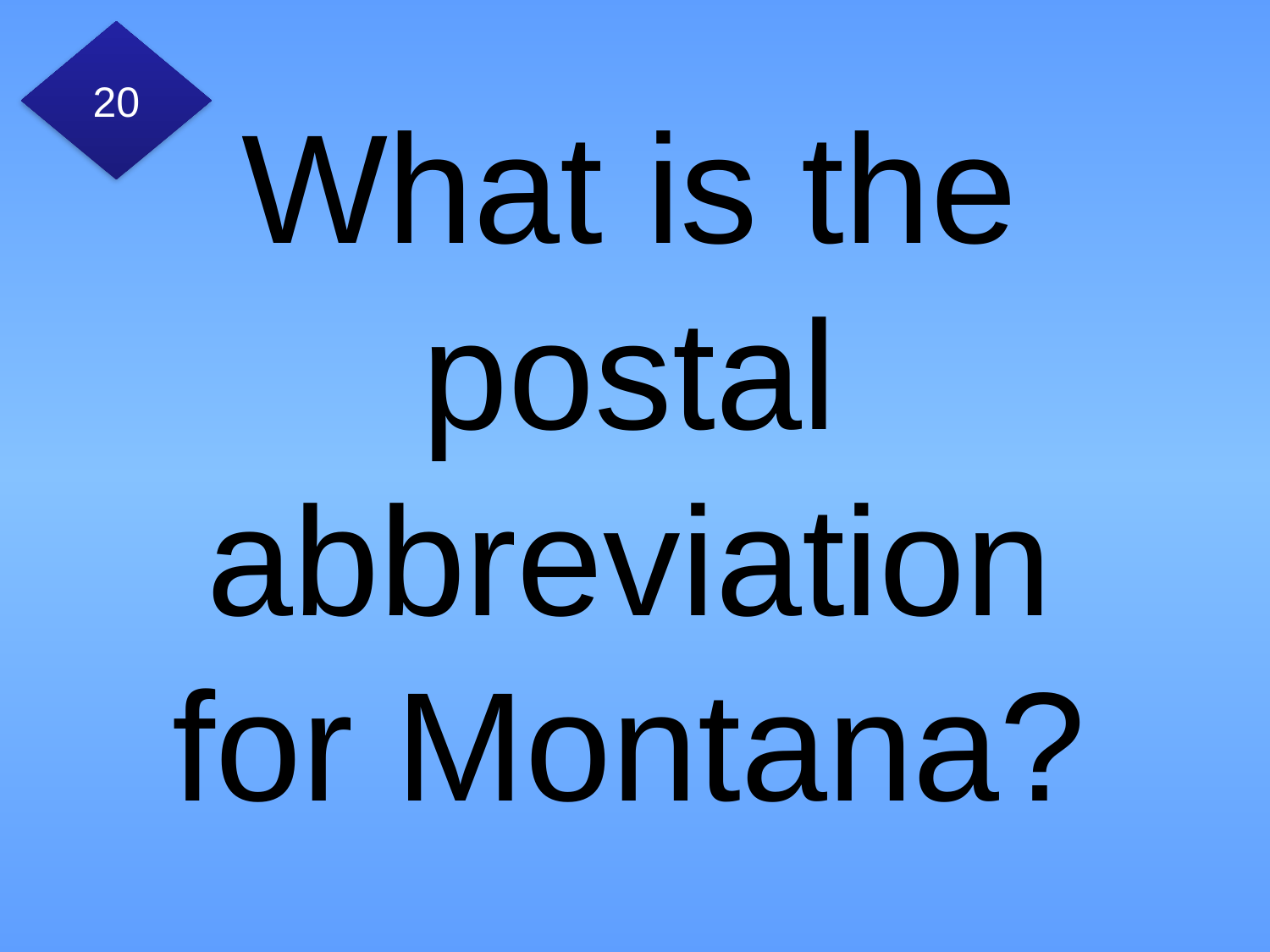

20
# What is the postal abbreviation for Montana?